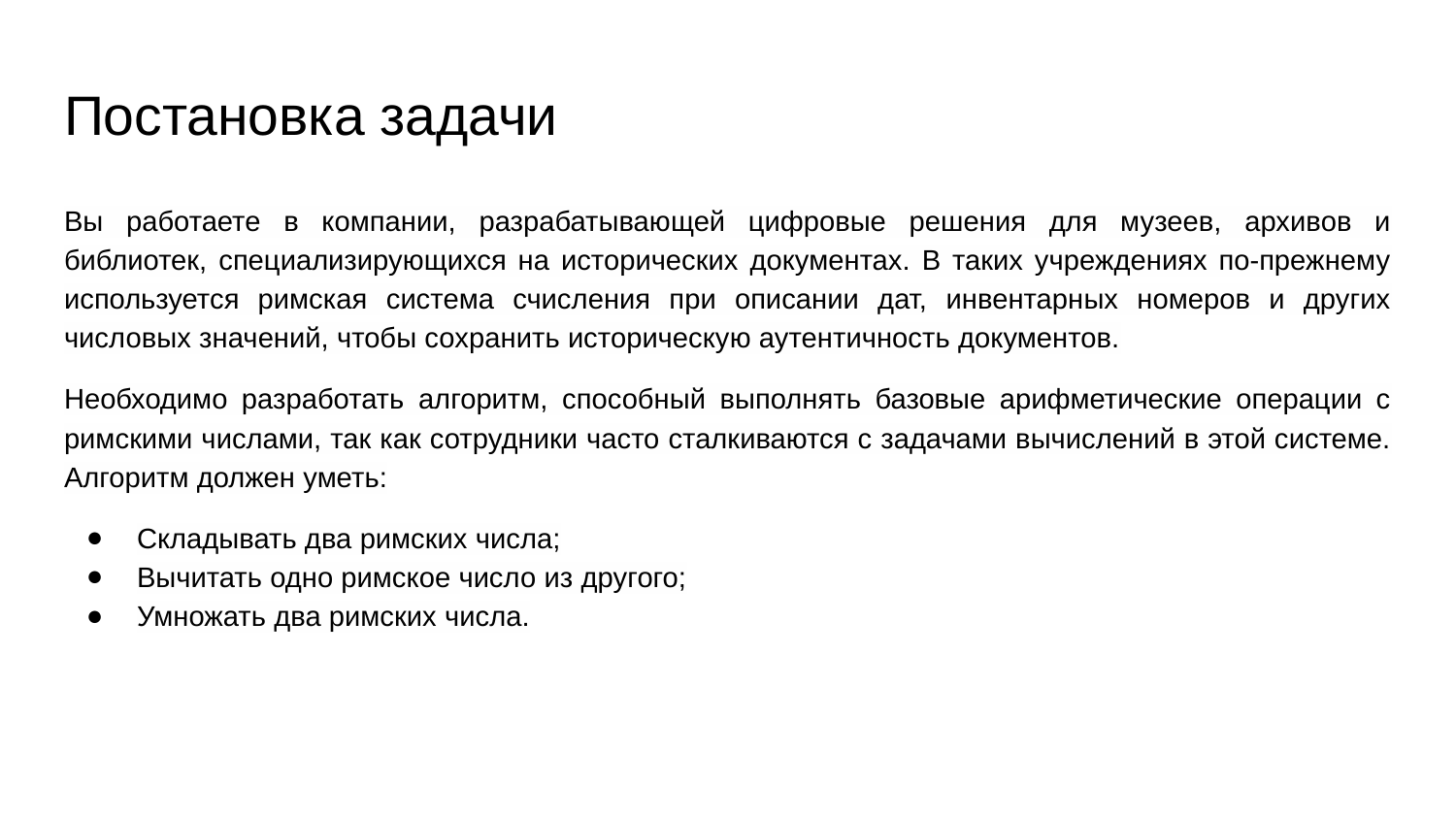

# Постановка задачи
Вы работаете в компании, разрабатывающей цифровые решения для музеев, архивов и библиотек, специализирующихся на исторических документах. В таких учреждениях по-прежнему используется римская система счисления при описании дат, инвентарных номеров и других числовых значений, чтобы сохранить историческую аутентичность документов.
Необходимо разработать алгоритм, способный выполнять базовые арифметические операции с римскими числами, так как сотрудники часто сталкиваются с задачами вычислений в этой системе. Алгоритм должен уметь:
Складывать два римских числа;
Вычитать одно римское число из другого;
Умножать два римских числа.